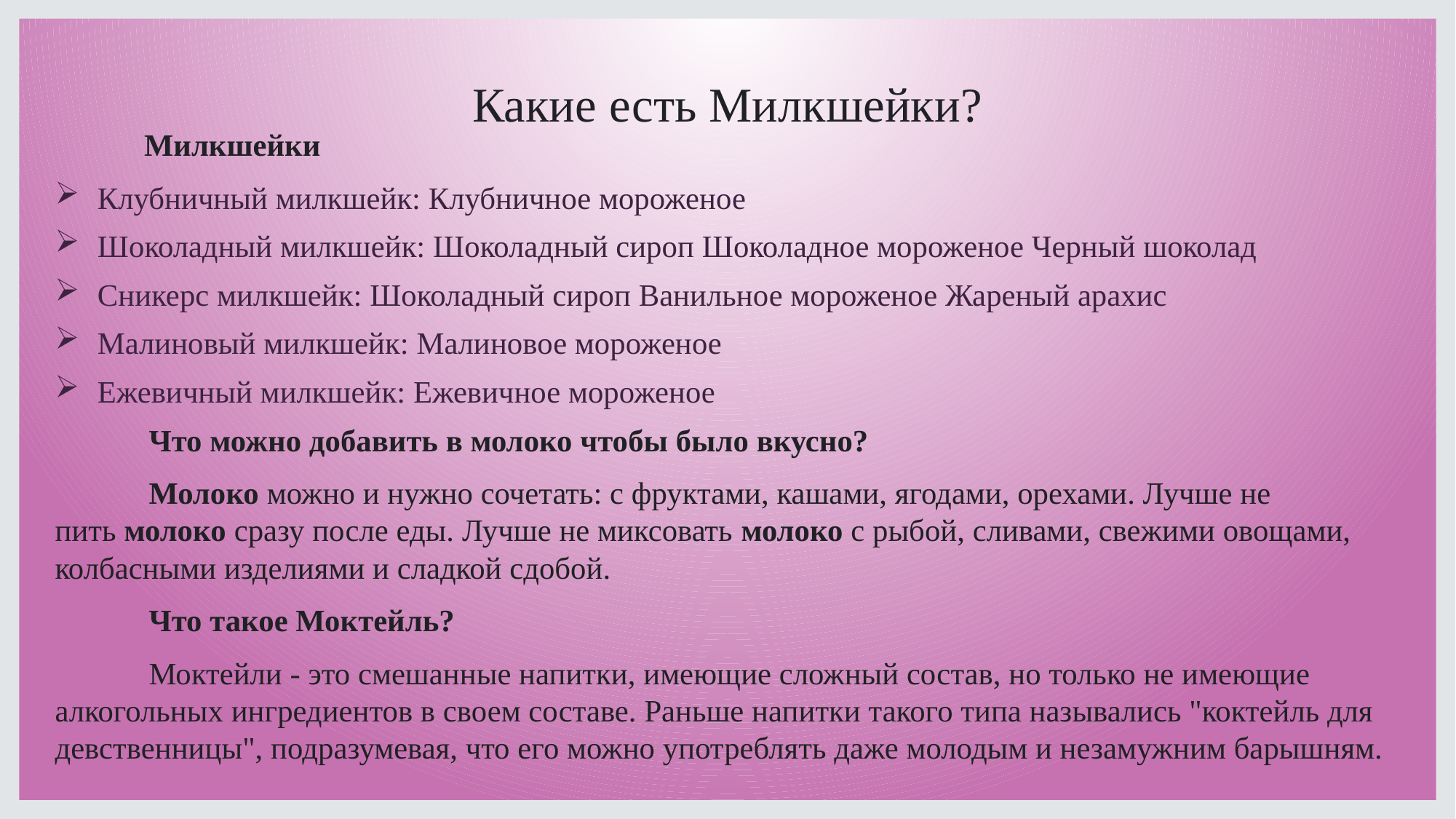

# Какие есть Милкшейки?
              Милкшейки
Клубничный милкшейк: Клубничное мороженое
Шоколадный милкшейк: Шоколадный сироп Шоколадное мороженое Черный шоколад
Сникерс милкшейк: Шоколадный сироп Ванильное мороженое Жареный арахис
Малиновый милкшейк: Малиновое мороженое
Ежевичный милкшейк: Ежевичное мороженое
            Что можно добавить в молоко чтобы было вкусно?
            Молоко можно и нужно сочетать: с фруктами, кашами, ягодами, орехами. Лучше не пить молоко сразу после еды. Лучше не миксовать молоко с рыбой, сливами, свежими овощами, колбасными изделиями и сладкой сдобой.
            Что такое Моктейль?
            Моктейли - это смешанные напитки, имеющие сложный состав, но только не имеющие алкогольных ингредиентов в своем составе. Раньше напитки такого типа назывались "коктейль для девственницы", подразумевая, что его можно употреблять даже молодым и незамужним барышням.